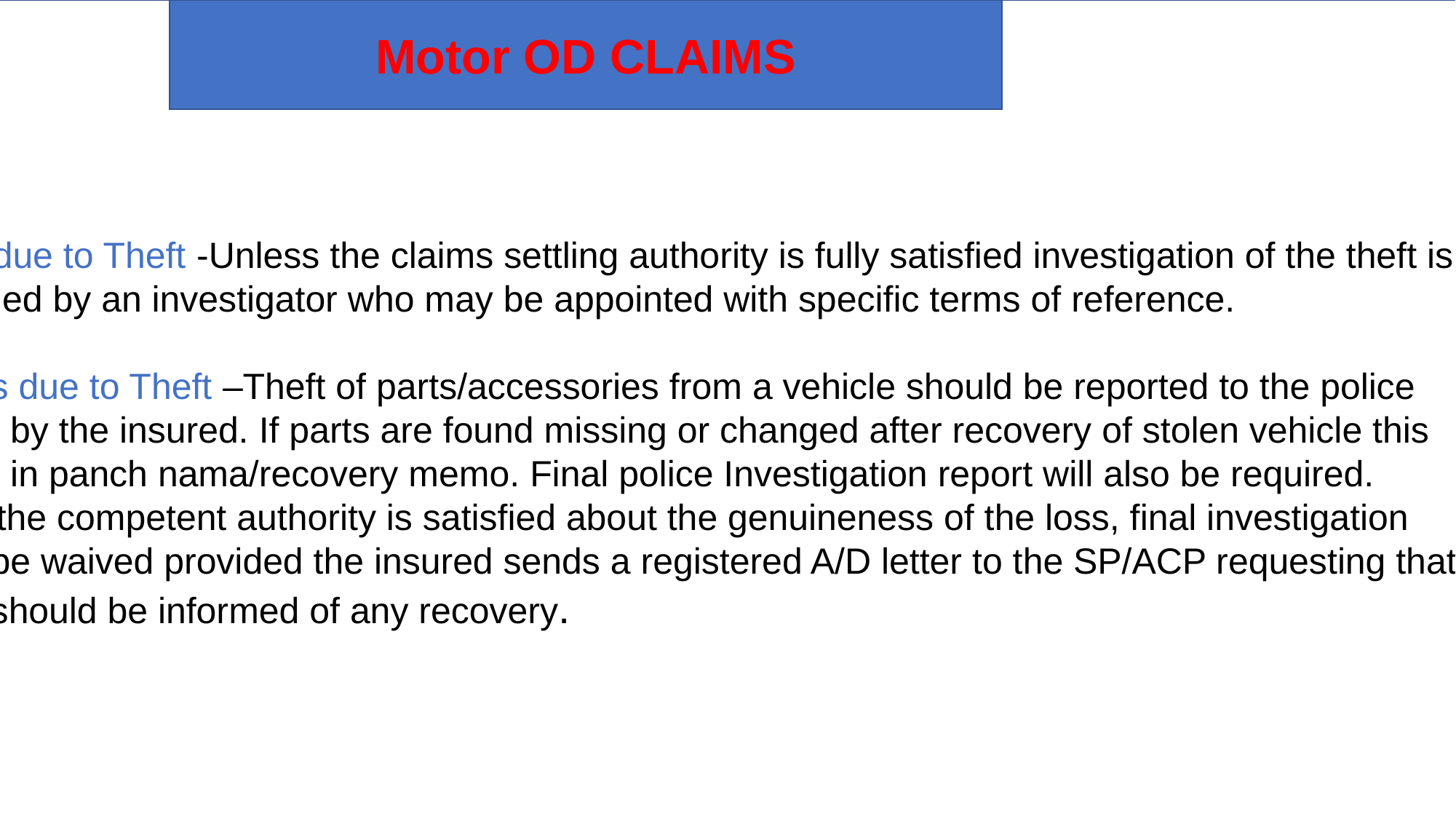

•Total Loss due to Theft -Unless the claims settling authority is fully satisfied investigation of the theft is to be arranged by an investigator who may be appointed with specific terms of reference.

•Partial Loss due to Theft –Theft of parts/accessories from a vehicle should be reported to the police immediately by the insured. If parts are found missing or changed after recovery of stolen vehicle this be recorded in panch nama/recovery memo. Final police Investigation report will also be required. However, if the competent authority is satisfied about the genuineness of the loss, final investigation report may be waived provided the insured sends a registered A/D letter to the SP/ACP requesting that the Insurer should be informed of any recovery.
Motor OD CLAIMS